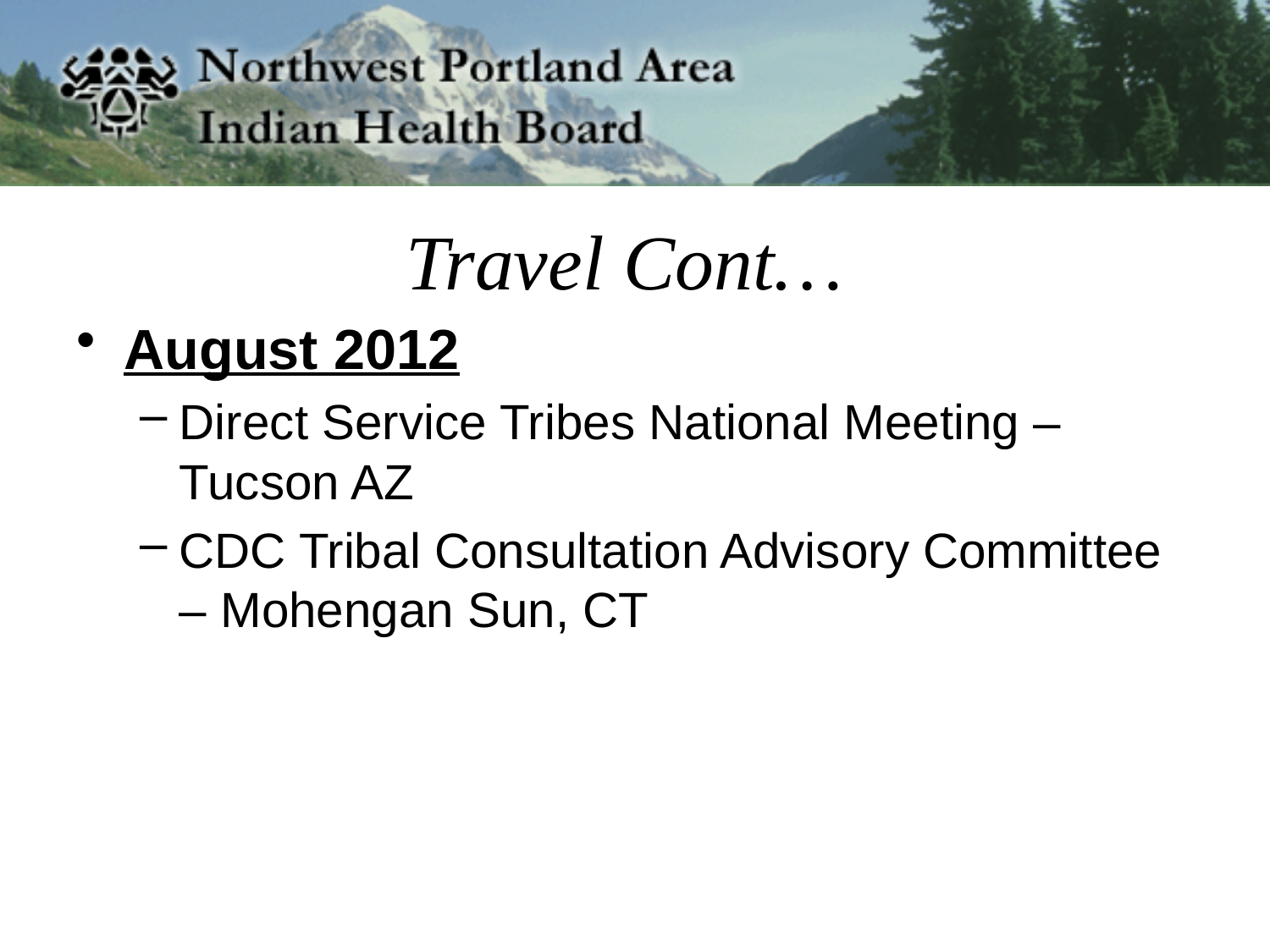

# Travel Cont…
August 2012
Direct Service Tribes National Meeting – Tucson AZ
CDC Tribal Consultation Advisory Committee – Mohengan Sun, CT